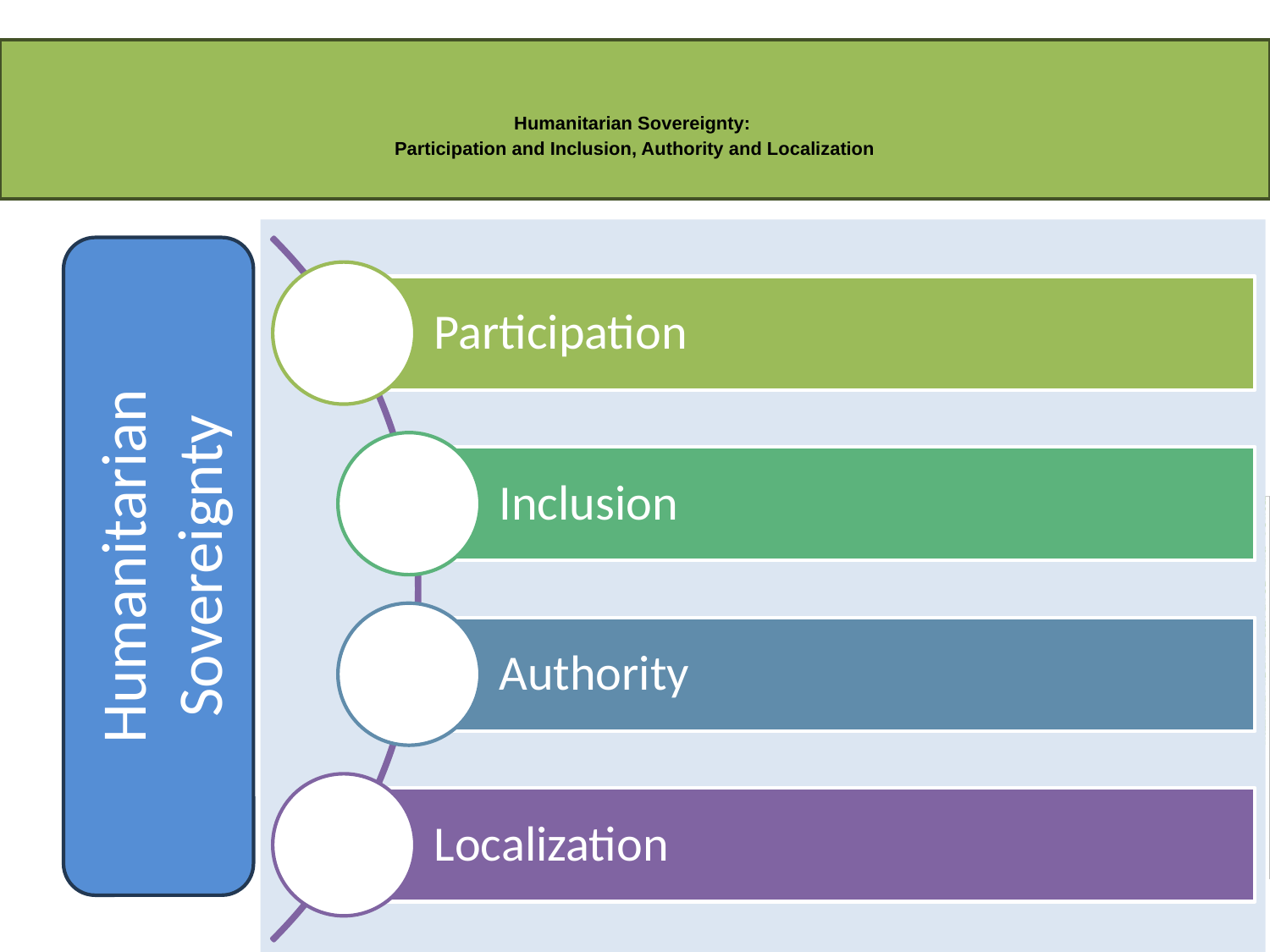

# Humanitarian Sovereignty: Participation and Inclusion, Authority and Localization
Participation
Inclusion
Authority
Localization
Humanitarian Sovereignty